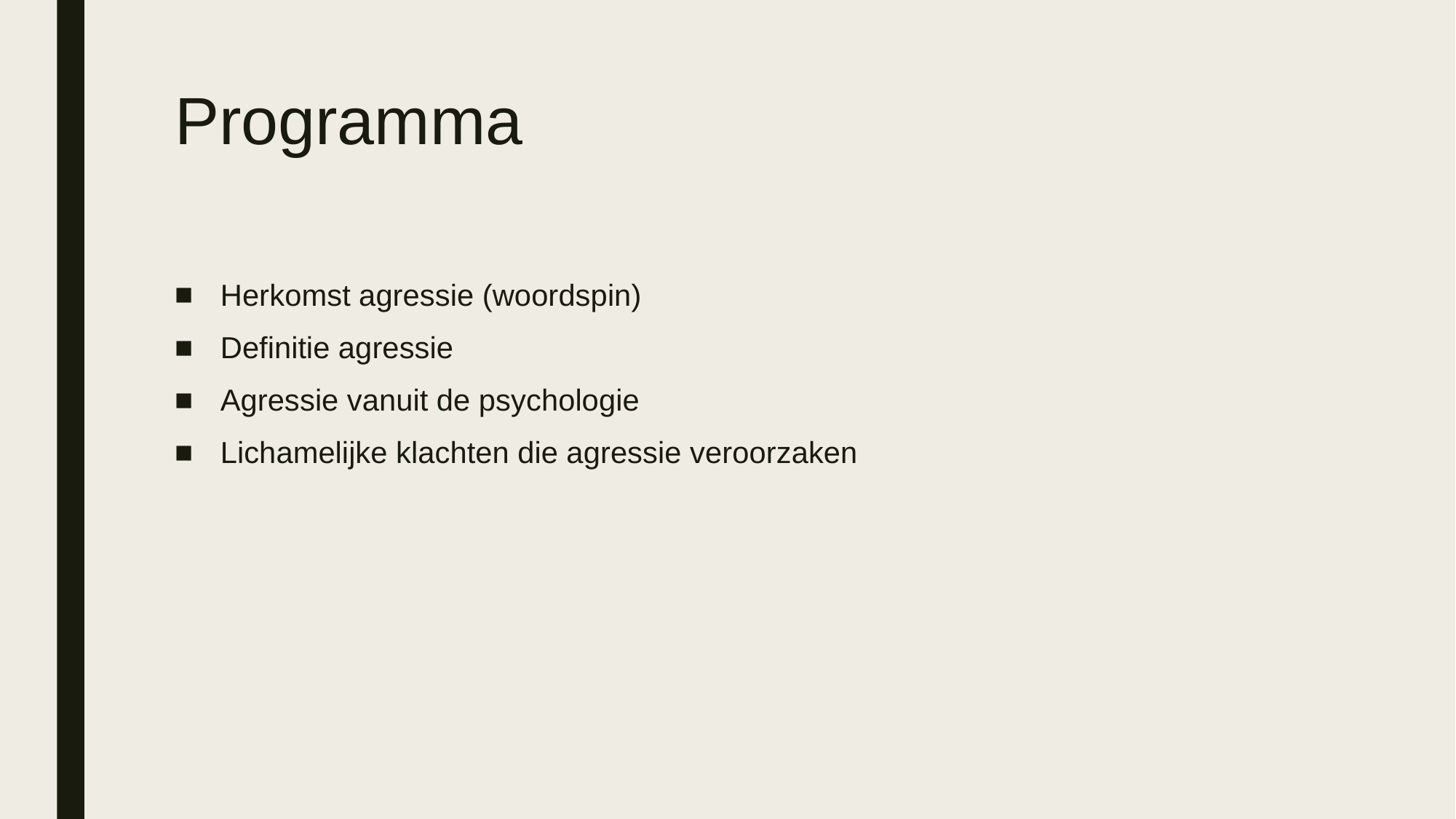

# Programma
Herkomst agressie (woordspin)
Definitie agressie
Agressie vanuit de psychologie
Lichamelijke klachten die agressie veroorzaken